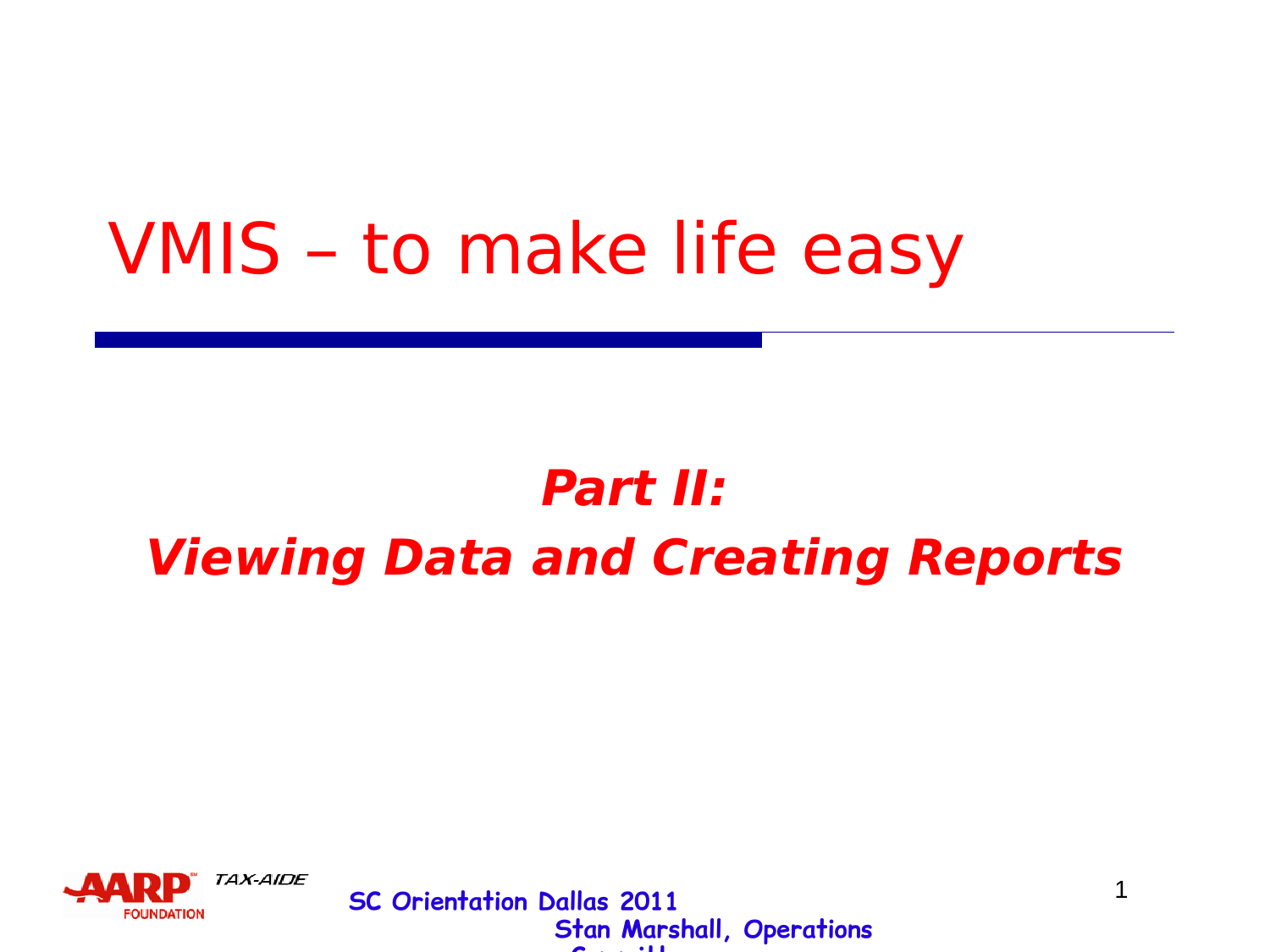

# VMIS – to make life easy
Part II:
Viewing Data and Creating Reports